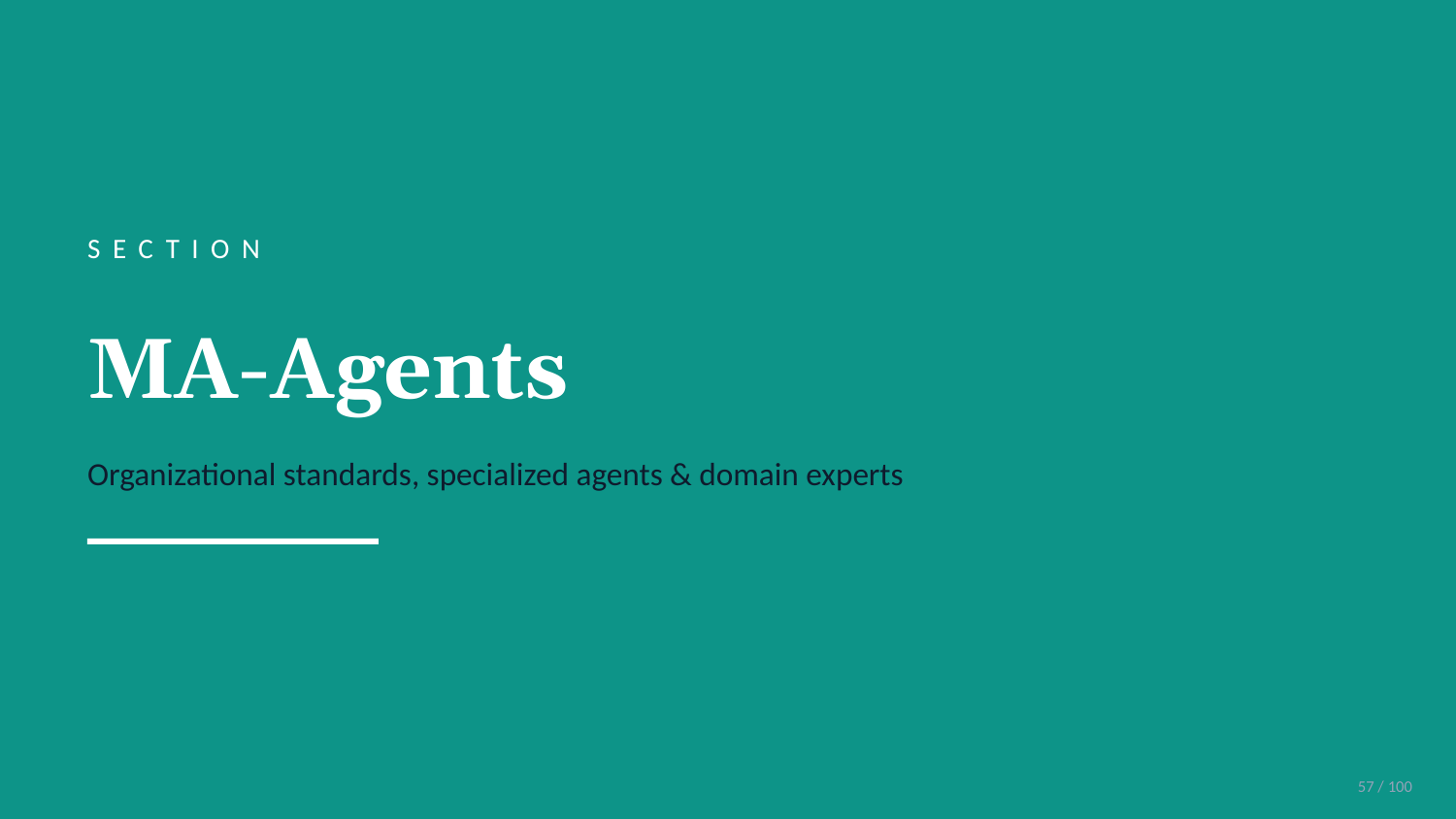

SECTION
MA-Agents
Organizational standards, specialized agents & domain experts

57 / 100